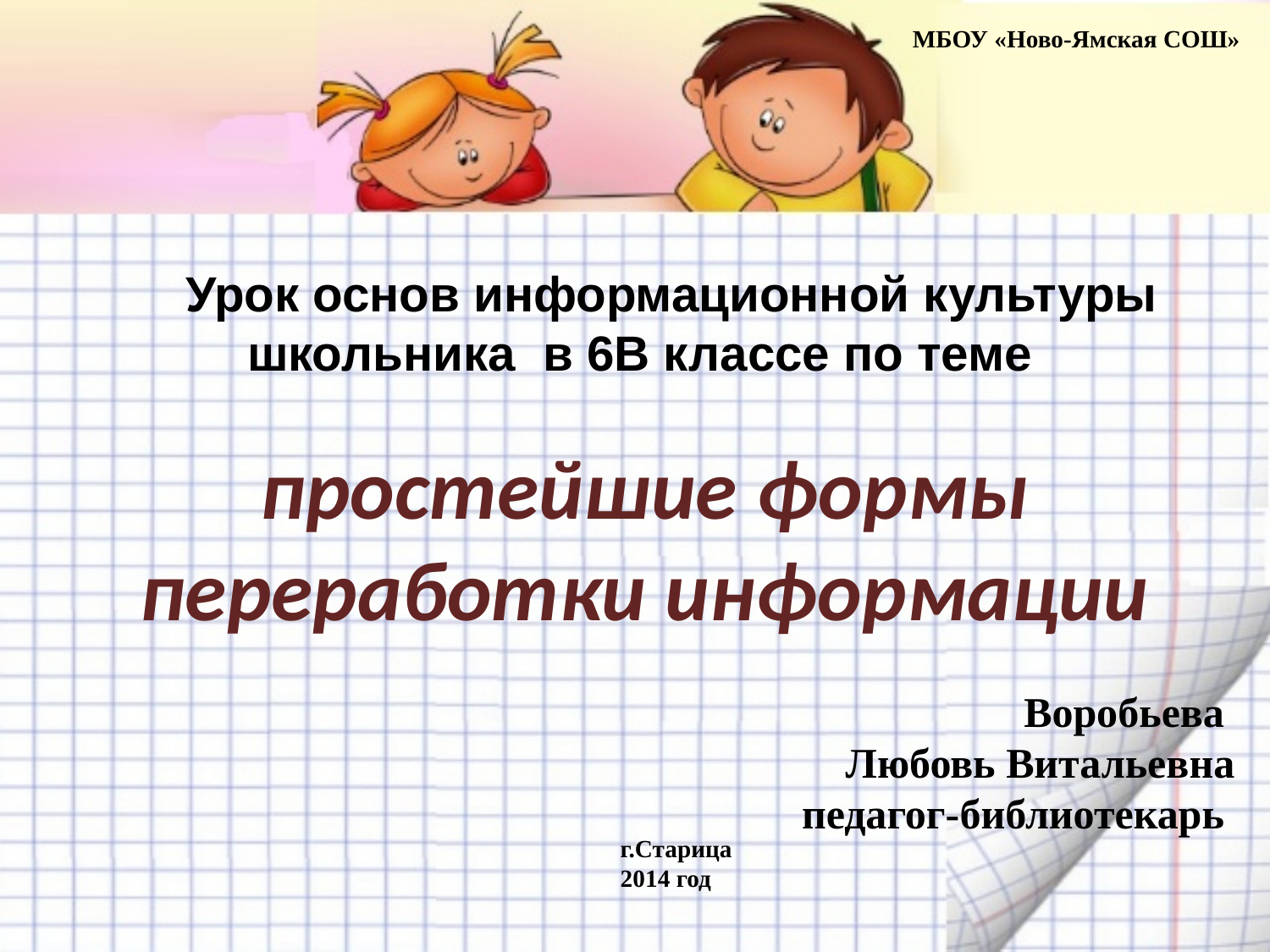

МБОУ «Ново-Ямская СОШ»
Урок основ информационной культуры школьника  в 6В классе по теме
# простейшие формы переработки информации

Воробьева
Любовь Витальевна
педагог-библиотекарь
г.Старица
2014 год